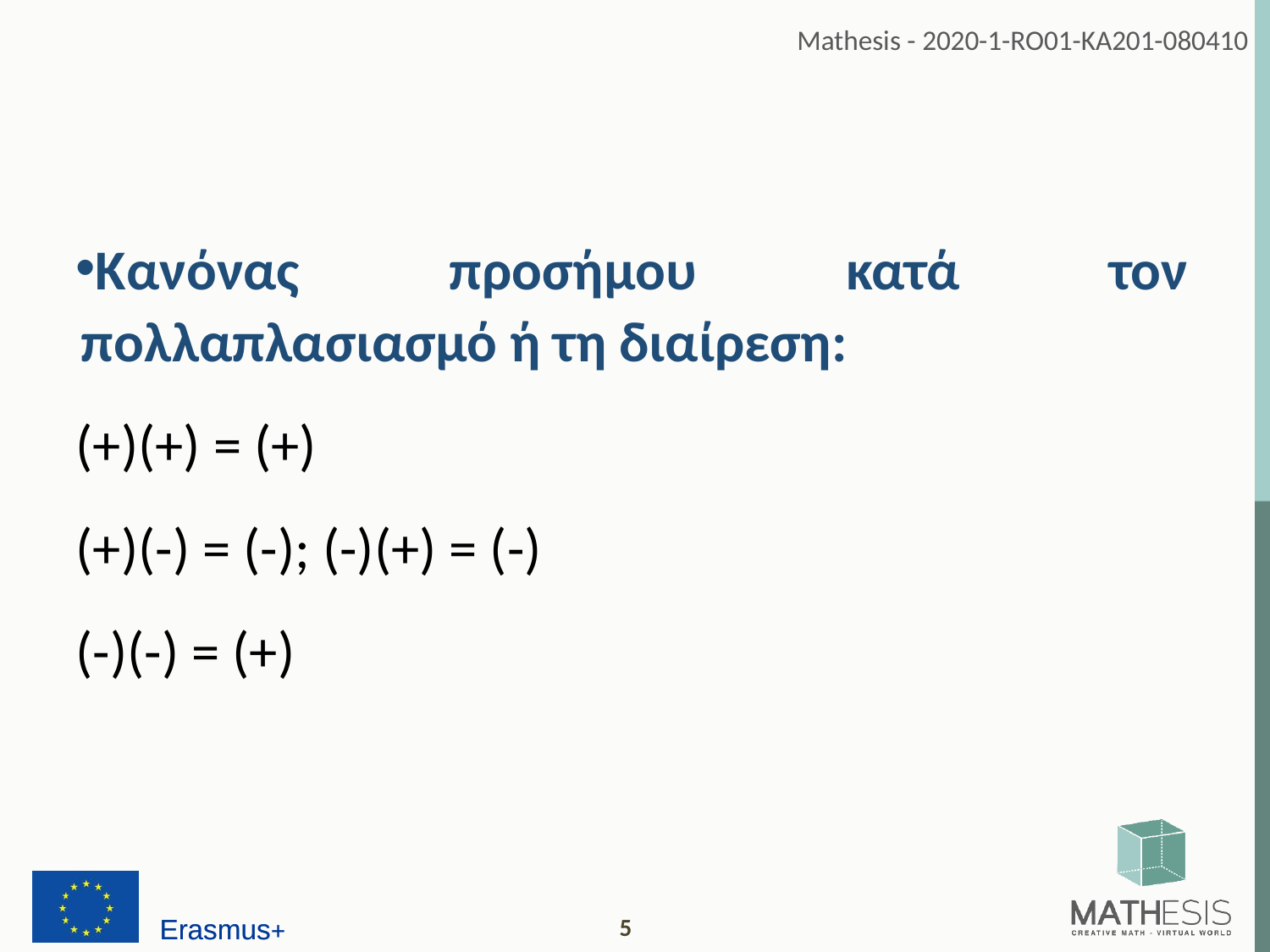

Κανόνας προσήμου κατά τον πολλαπλασιασμό ή τη διαίρεση:
(+)(+) = (+)
(+)(-) = (-); (-)(+) = (-)
(-)(-) = (+)